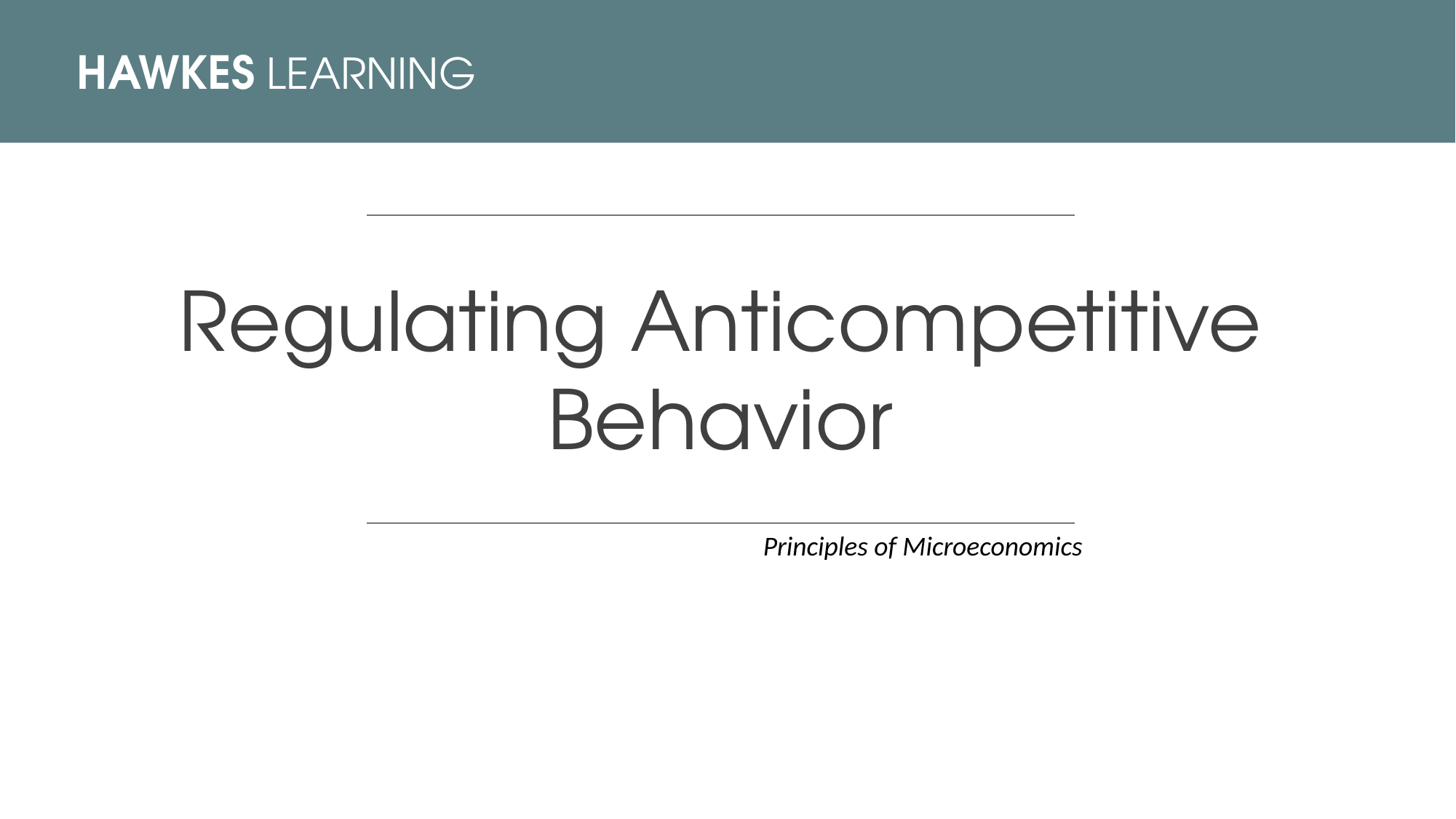

HAWKES LEARNING
Regulating Anticompetitive Behavior
Principles of Microeconomics